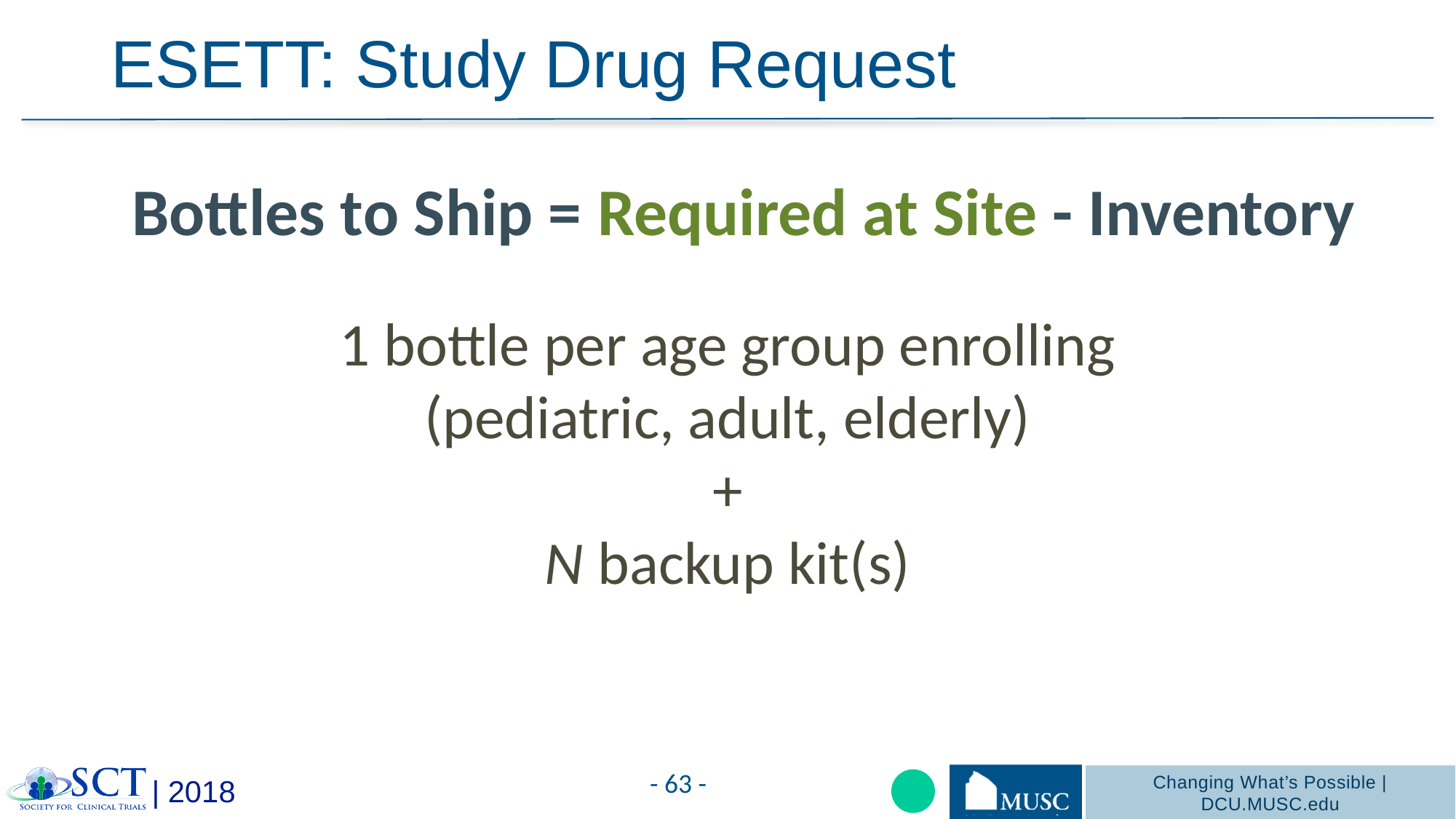

# ESETT: Study Drug Request
Bottles to Ship = Required at Site - Inventory
1 bottle per age group enrolling
(pediatric, adult, elderly)
+
N backup kit(s)
- 63 -